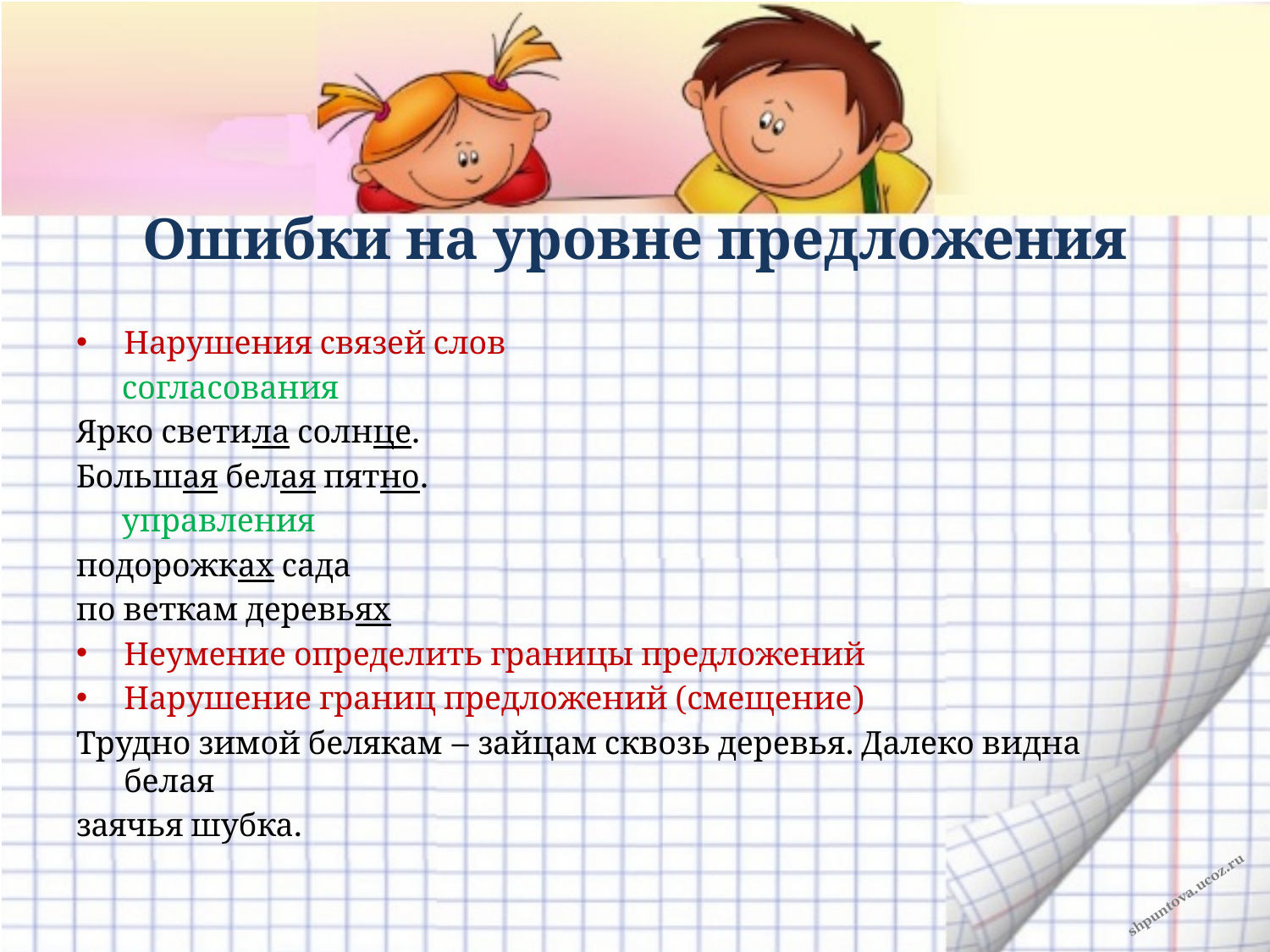

# Ошибки на уровне предложения
Нарушения связей слов
      согласования
Ярко светила солнце.
Большая белая пятно.
      управления
подорожках сада
по веткам деревьях
Неумение определить границы предложений
Нарушение границ предложений (смещение)
Трудно зимой белякам – зайцам сквозь деревья. Далеко видна белая
заячья шубка.